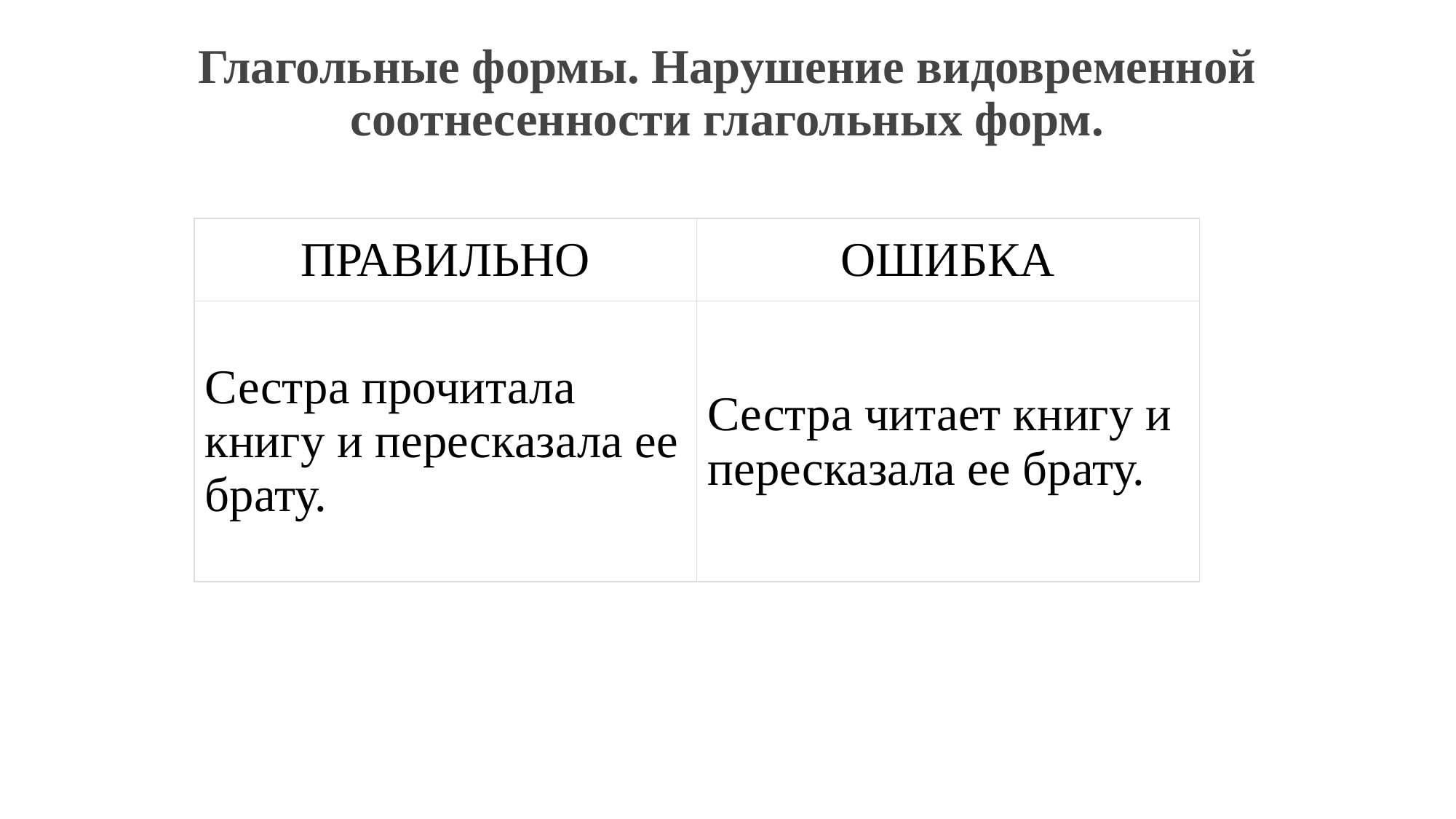

# Глагольные формы. Нарушение видовременной соотнесенности глагольных форм.
| ПРАВИЛЬНО | ОШИБКА |
| --- | --- |
| Сестра прочитала книгу и пересказала ее брату. | Сестра читает книгу и пересказала ее брату. |